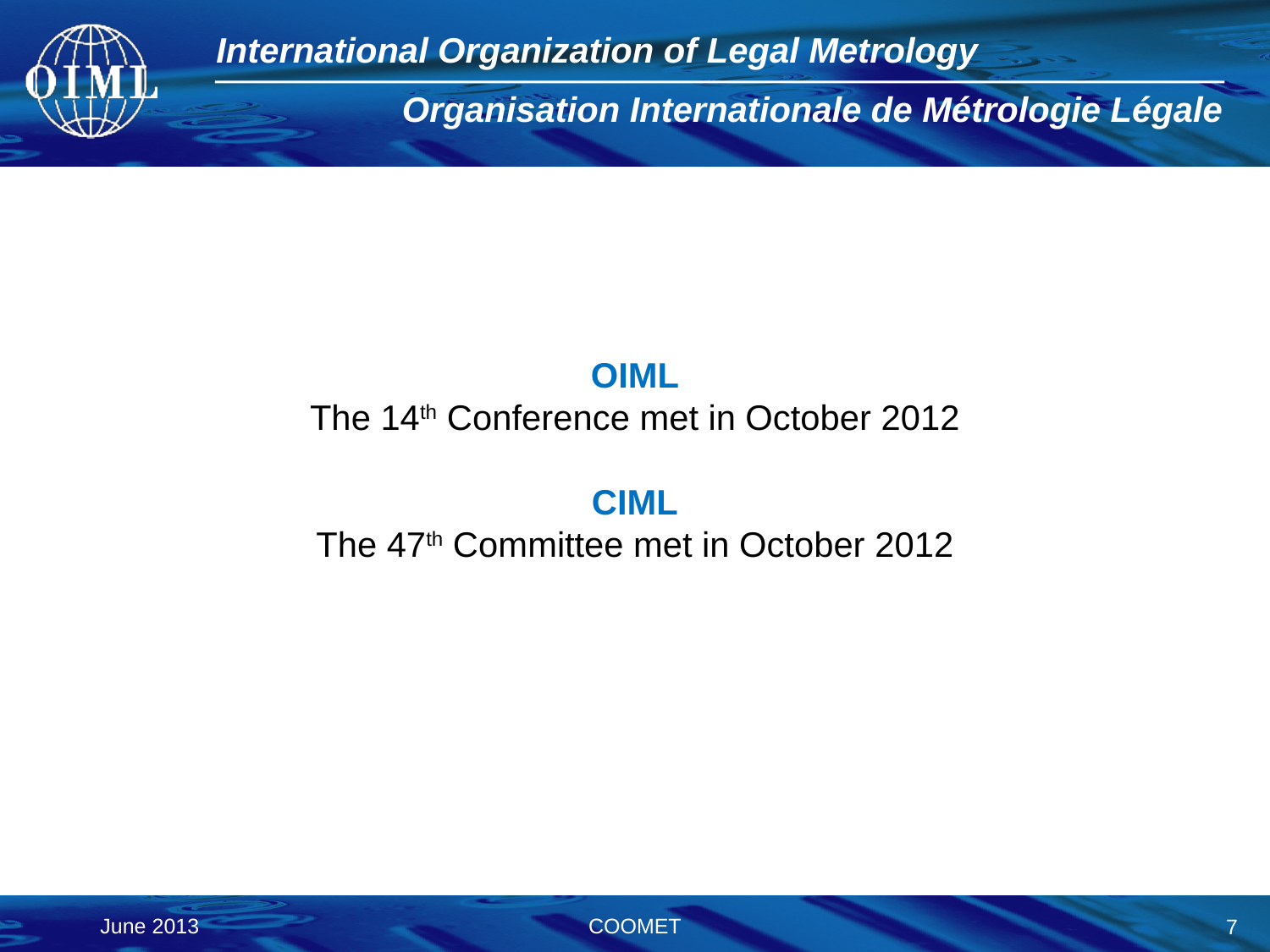

OIML
The 14th Conference met in October 2012

CIML
The 47th Committee met in October 2012

COOMET
June 2013
7